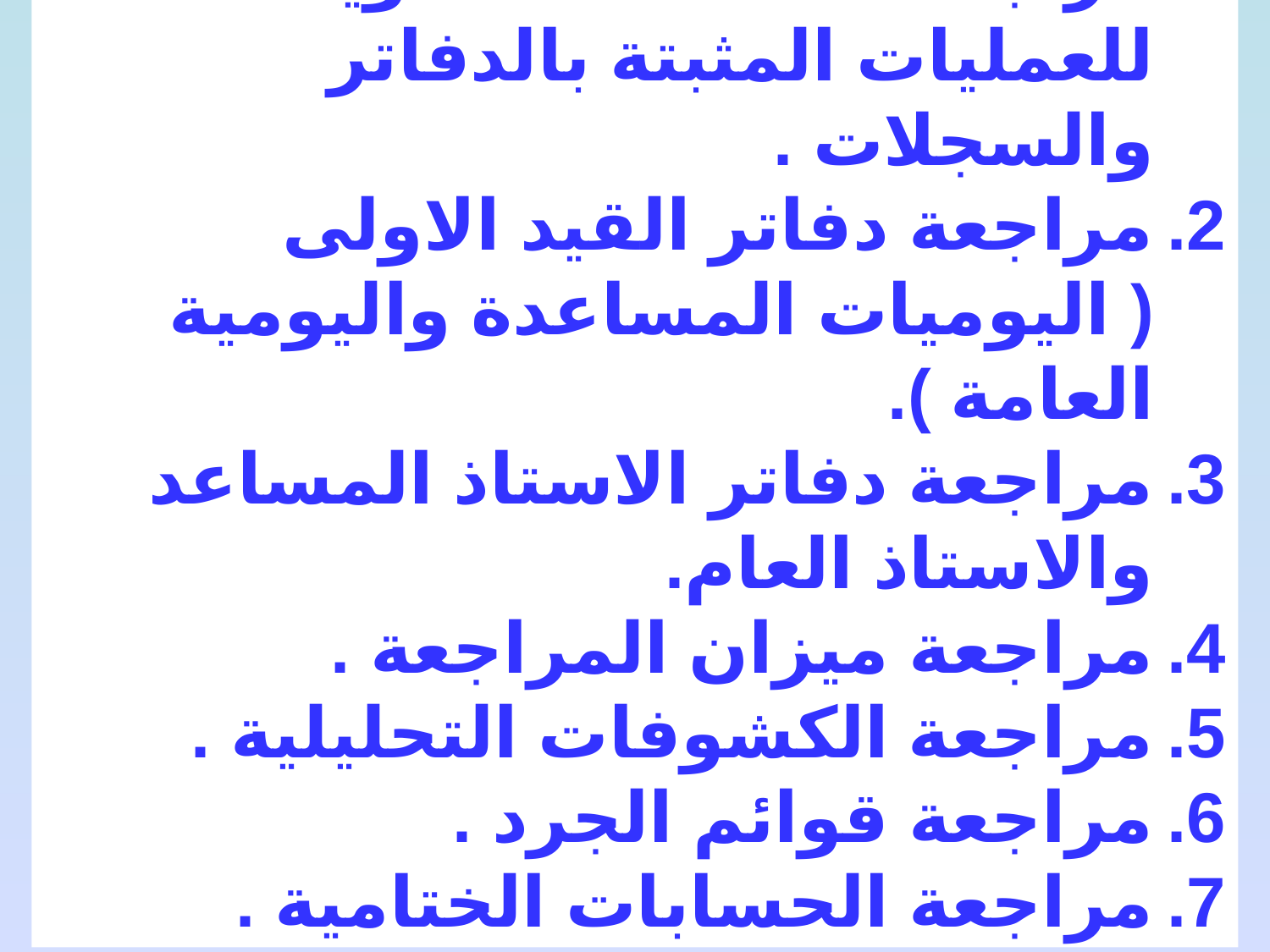

مراجعة المستندات المؤيدة للعمليات المثبتة بالدفاتر والسجلات .
مراجعة دفاتر القيد الاولى ( اليوميات المساعدة واليومية العامة ).
مراجعة دفاتر الاستاذ المساعد والاستاذ العام.
مراجعة ميزان المراجعة .
مراجعة الكشوفات التحليلية .
مراجعة قوائم الجرد .
مراجعة الحسابات الختامية .